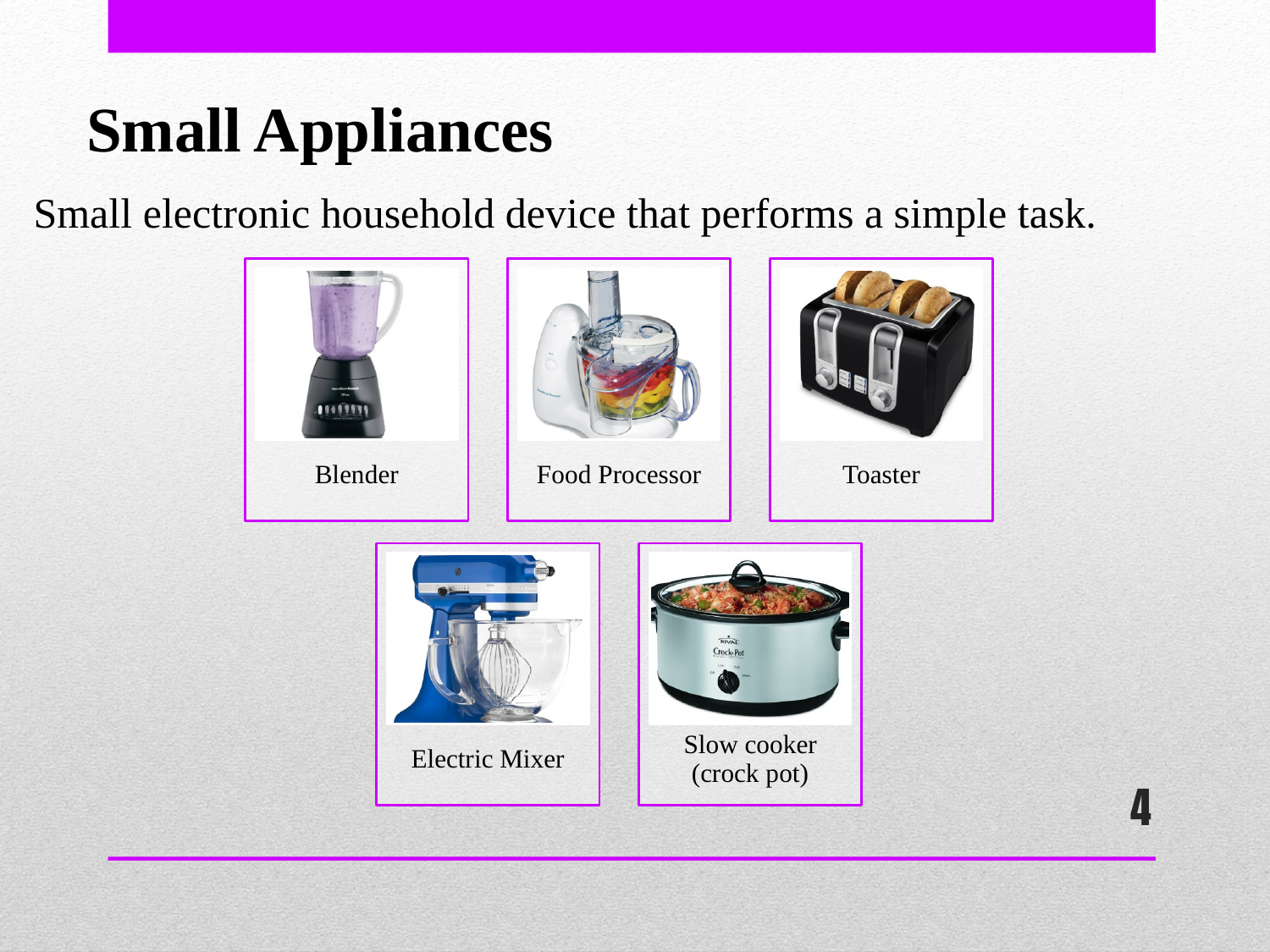

Small Appliances
Small electronic household device that performs a simple task.
Blender
Food Processor
Toaster
Electric Mixer
Slow cooker (crock pot)
4